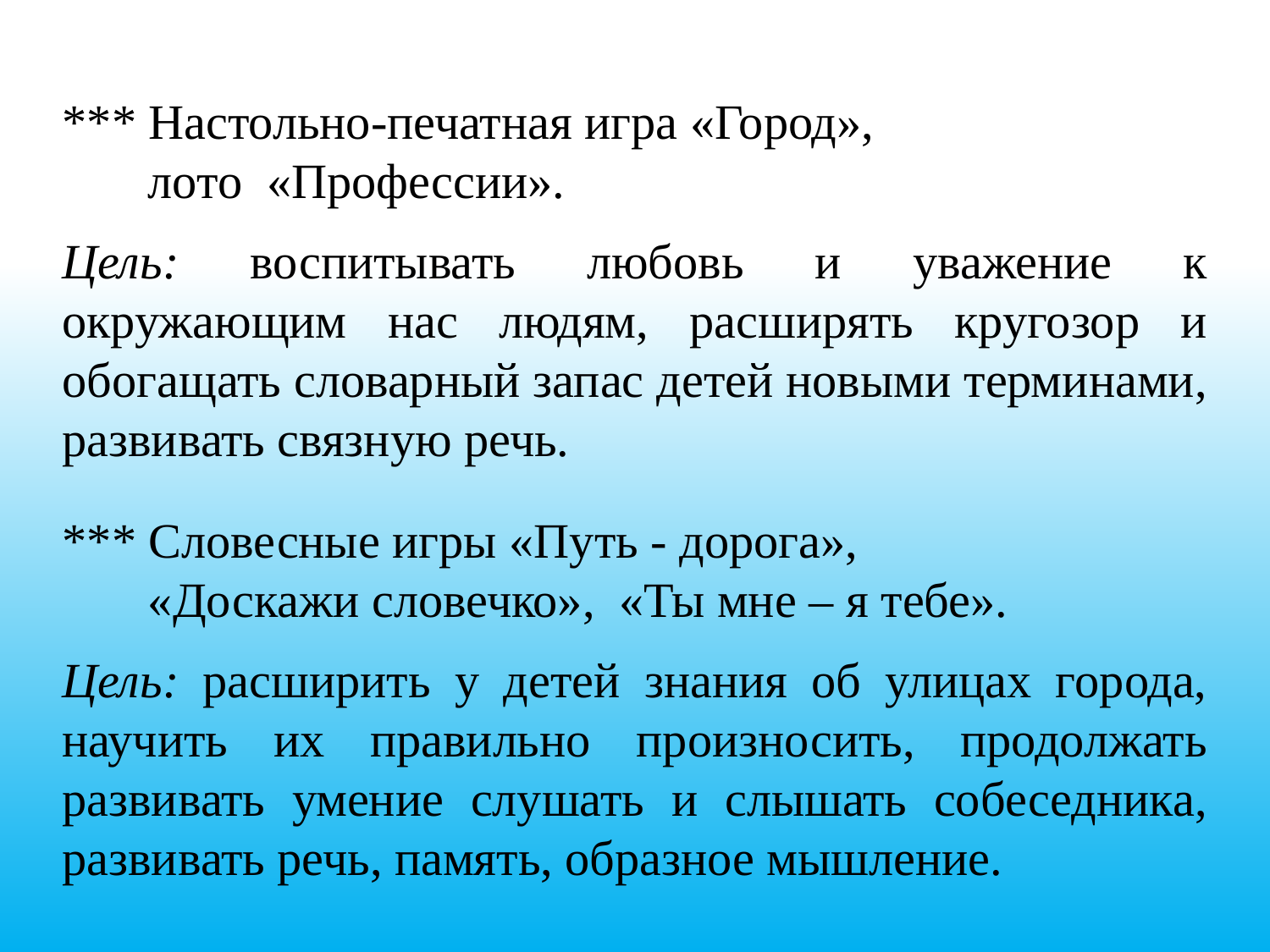

*** Настольно-печатная игра «Город»,
       лото  «Профессии».

Цель: воспитывать любовь и уважение к окружающим нас людям, расширять кругозор и обогащать словарный запас детей новыми терминами, развивать связную речь.

*** Словесные игры «Путь - дорога»,
       «Доскажи словечко»,  «Ты мне – я тебе».

Цель: расширить у детей знания об улицах города, научить их правильно произносить, продолжать развивать умение слушать и слышать собеседника, развивать речь, память, образное мышление.